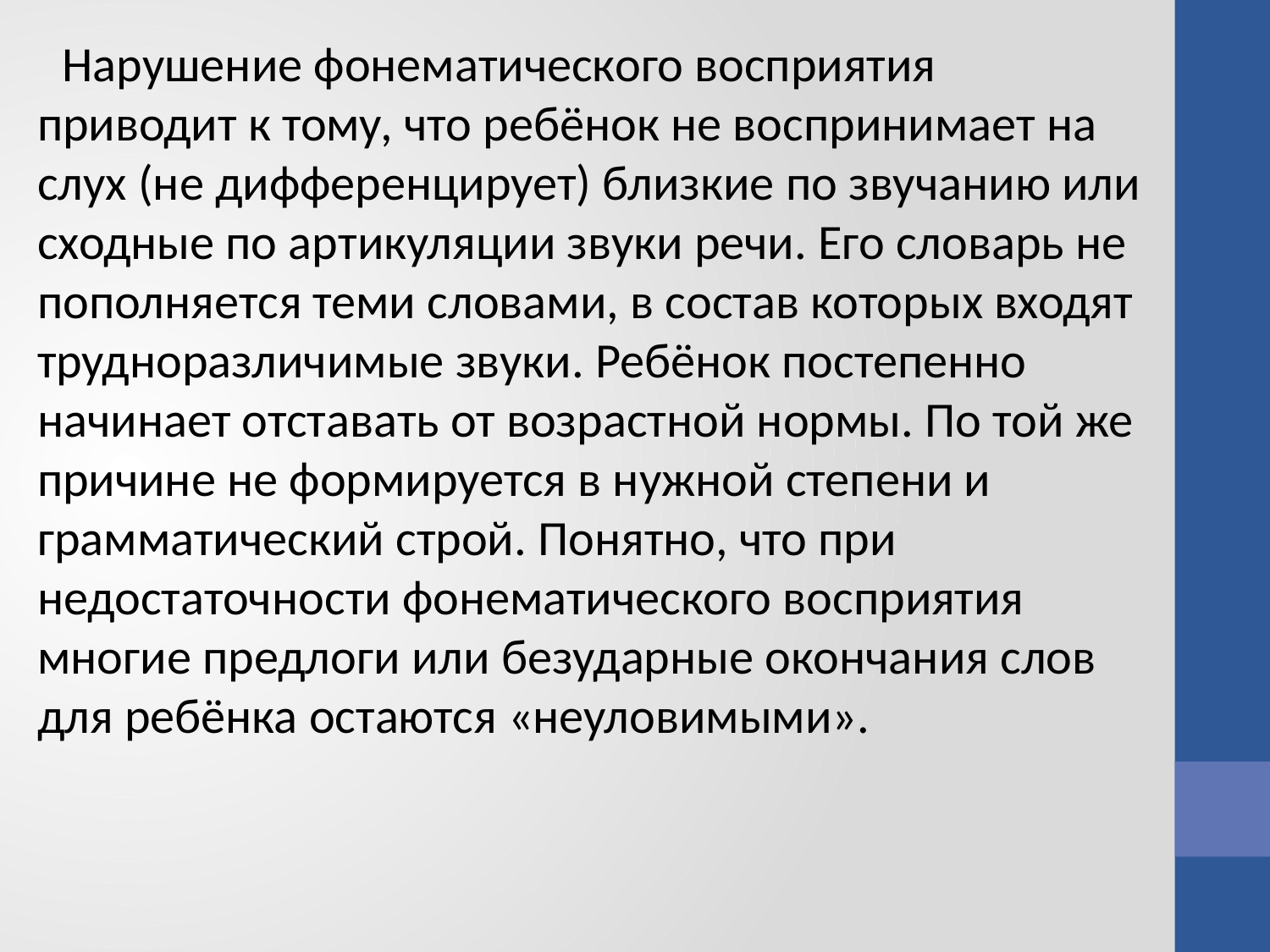

Нарушение фонематического восприятия приводит к тому, что ребёнок не воспринимает на слух (не дифференцирует) близкие по звучанию или сходные по артикуляции звуки речи. Его словарь не пополняется теми словами, в состав которых входят трудноразличимые звуки. Ребёнок постепенно начинает отставать от возрастной нормы. По той же причине не формируется в нужной степени и грамматический строй. Понятно, что при недостаточности фонематического восприятия многие предлоги или безударные окончания слов для ребёнка остаются «неуловимыми».